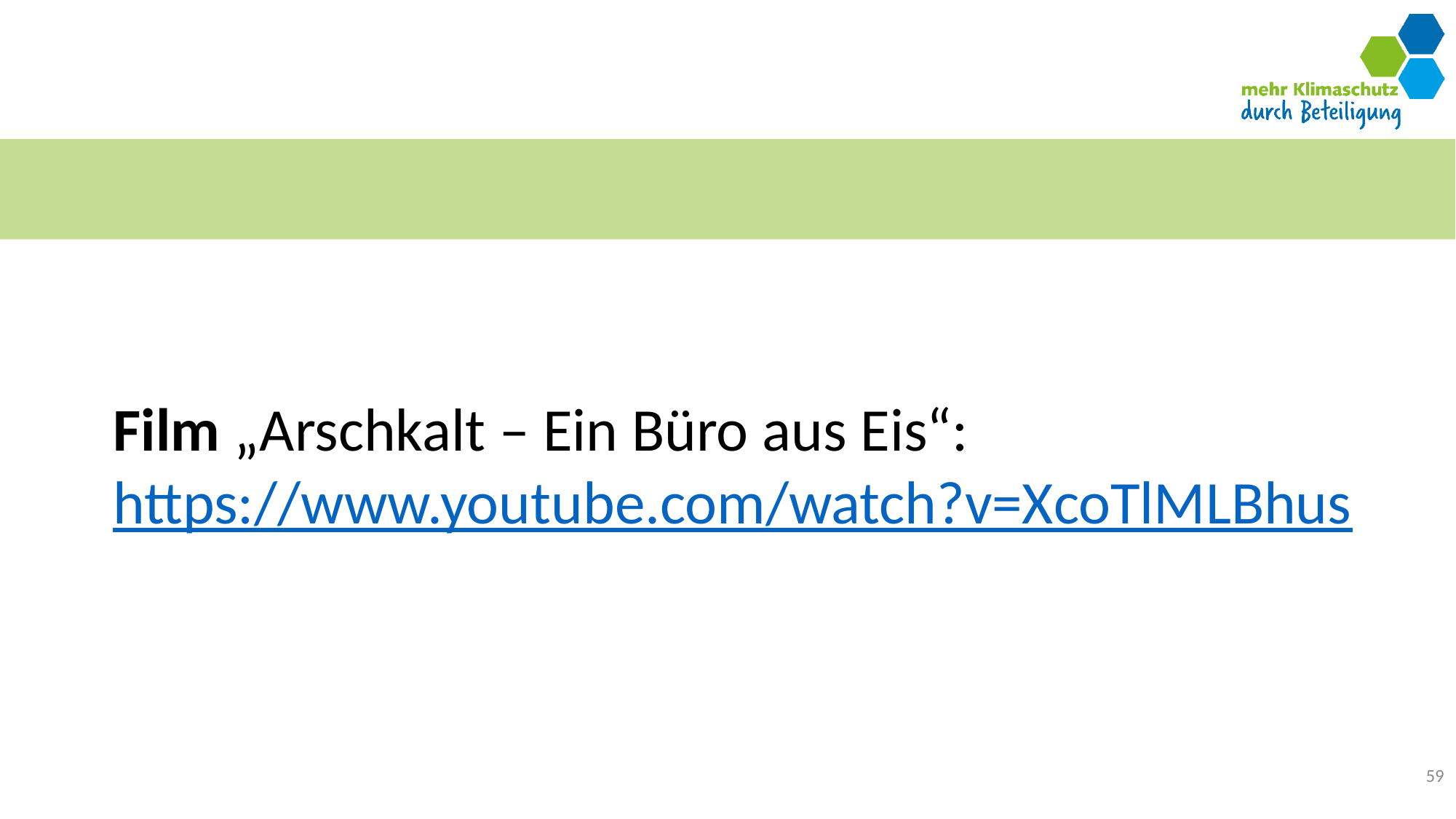

Film „Arschkalt – Ein Büro aus Eis“:
https://www.youtube.com/watch?v=XcoTlMLBhus
59